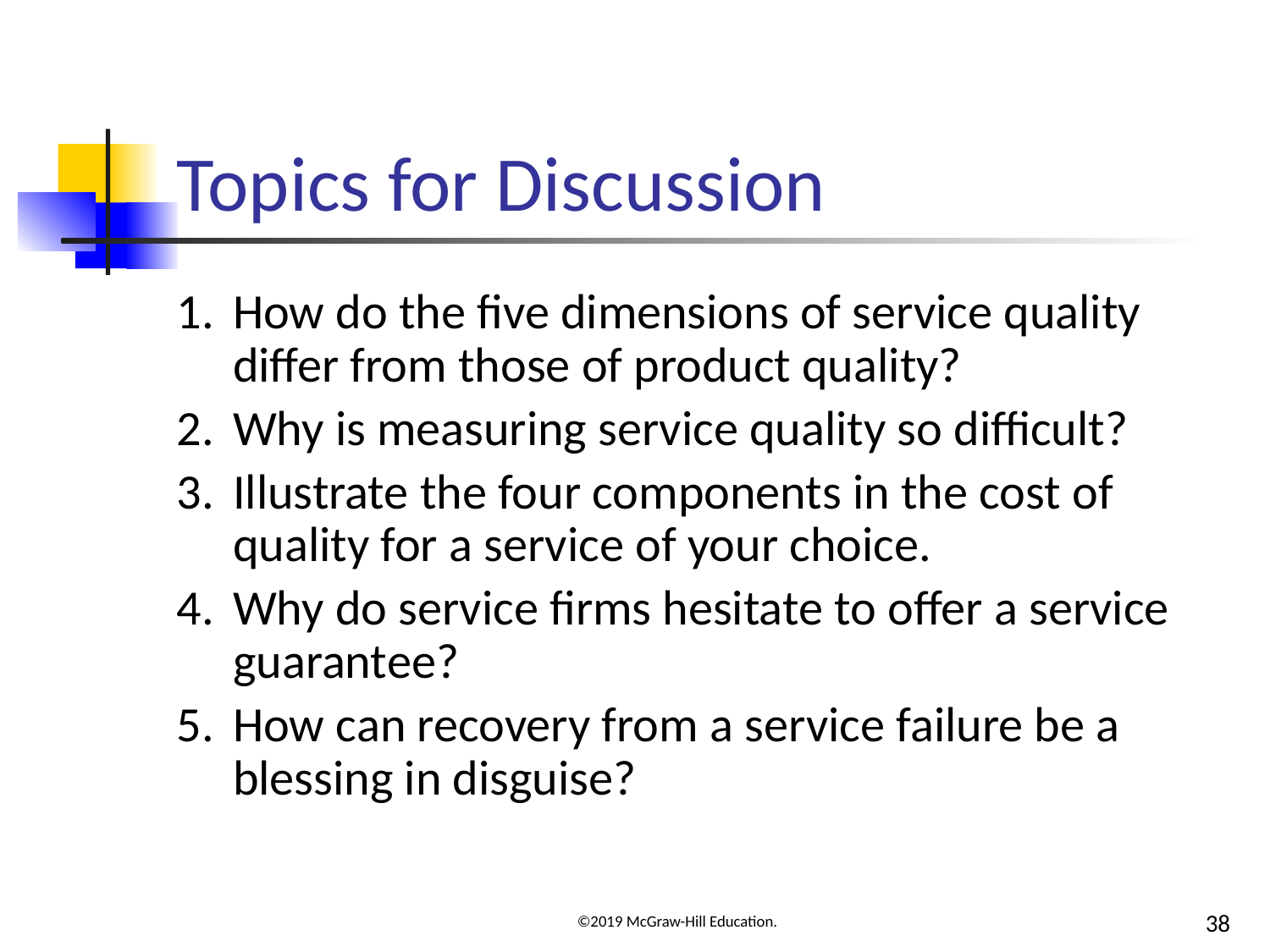

# Topics for Discussion
How do the five dimensions of service quality differ from those of product quality?
Why is measuring service quality so difficult?
Illustrate the four components in the cost of quality for a service of your choice.
Why do service firms hesitate to offer a service guarantee?
How can recovery from a service failure be a blessing in disguise?